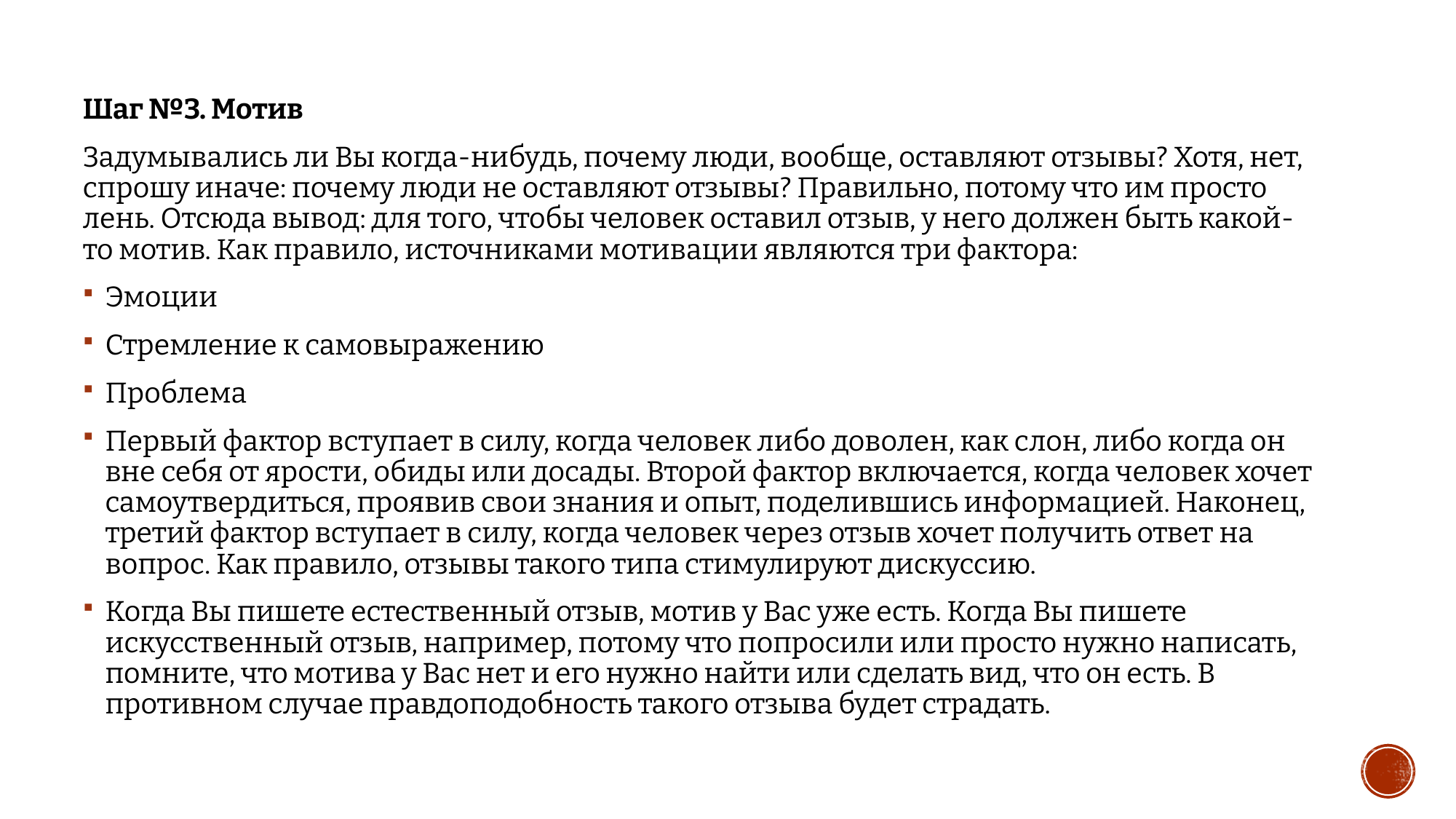

Шаг №3. Мотив
Задумывались ли Вы когда-нибудь, почему люди, вообще, оставляют отзывы? Хотя, нет, спрошу иначе: почему люди не оставляют отзывы? Правильно, потому что им просто лень. Отсюда вывод: для того, чтобы человек оставил отзыв, у него должен быть какой-то мотив. Как правило, источниками мотивации являются три фактора:
Эмоции
Стремление к самовыражению
Проблема
Первый фактор вступает в силу, когда человек либо доволен, как слон, либо когда он вне себя от ярости, обиды или досады. Второй фактор включается, когда человек хочет самоутвердиться, проявив свои знания и опыт, поделившись информацией. Наконец, третий фактор вступает в силу, когда человек через отзыв хочет получить ответ на вопрос. Как правило, отзывы такого типа стимулируют дискуссию.
Когда Вы пишете естественный отзыв, мотив у Вас уже есть. Когда Вы пишете искусственный отзыв, например, потому что попросили или просто нужно написать, помните, что мотива у Вас нет и его нужно найти или сделать вид, что он есть. В противном случае правдоподобность такого отзыва будет страдать.